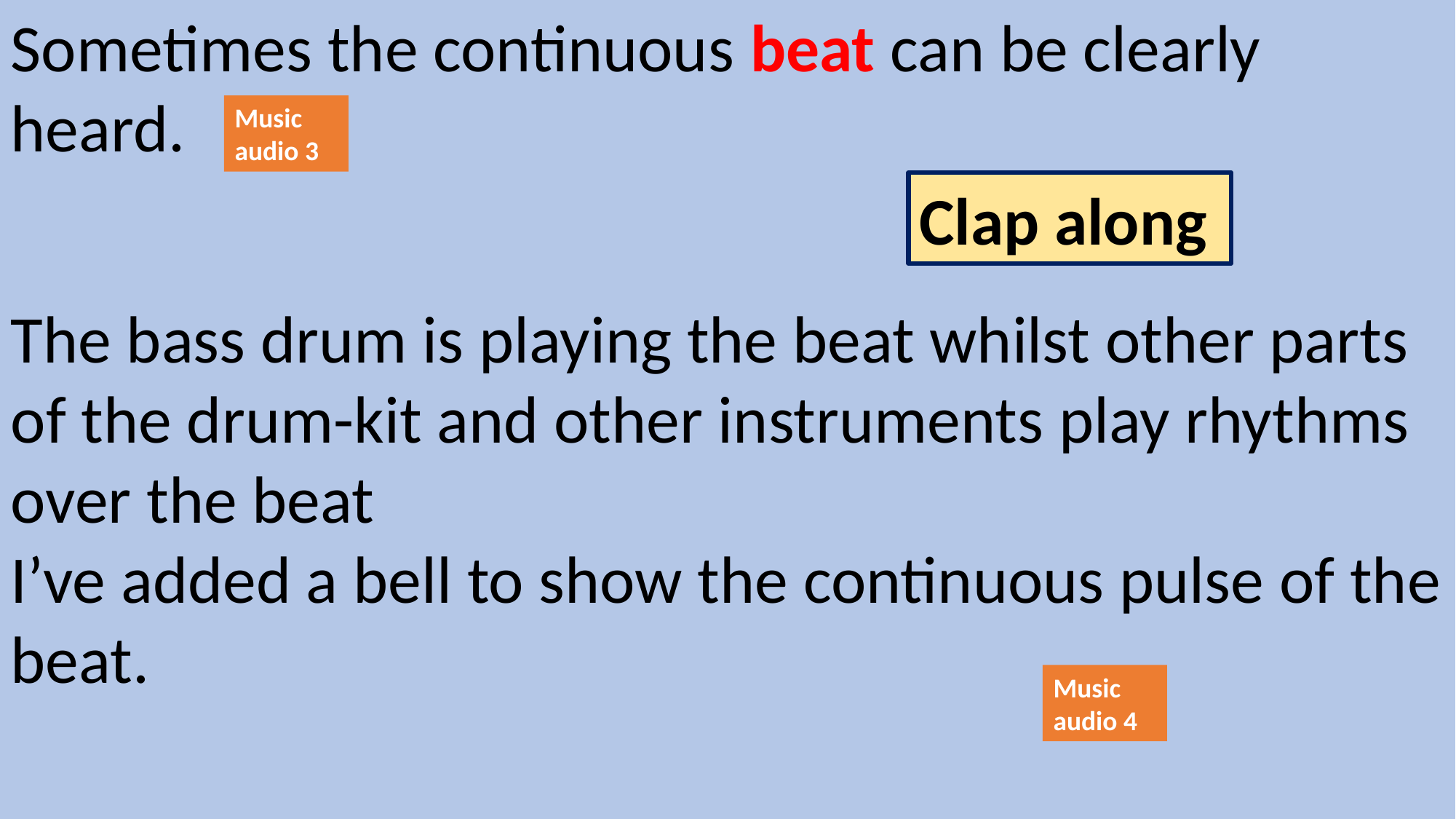

Sometimes the continuous beat can be clearly heard.

The bass drum is playing the beat whilst other parts of the drum-kit and other instruments play rhythms over the beat
I’ve added a bell to show the continuous pulse of the beat.

Music audio 3
Clap along
Music audio 4